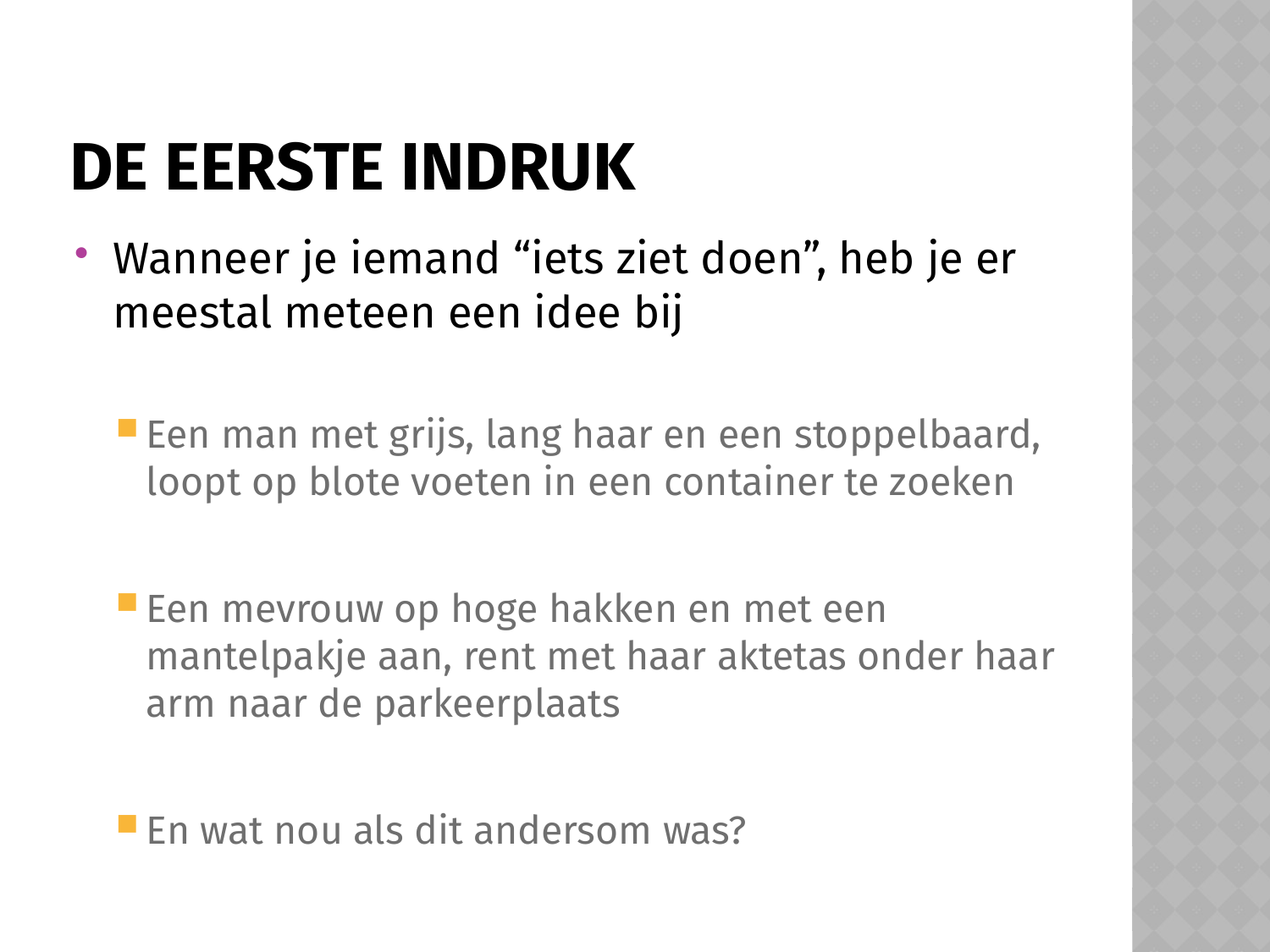

# De eerste indruK
Wanneer je iemand “iets ziet doen”, heb je er meestal meteen een idee bij

Een man met grijs, lang haar en een stoppelbaard, loopt op blote voeten in een container te zoeken

Een mevrouw op hoge hakken en met een mantelpakje aan, rent met haar aktetas onder haar arm naar de parkeerplaats

En wat nou als dit andersom was?